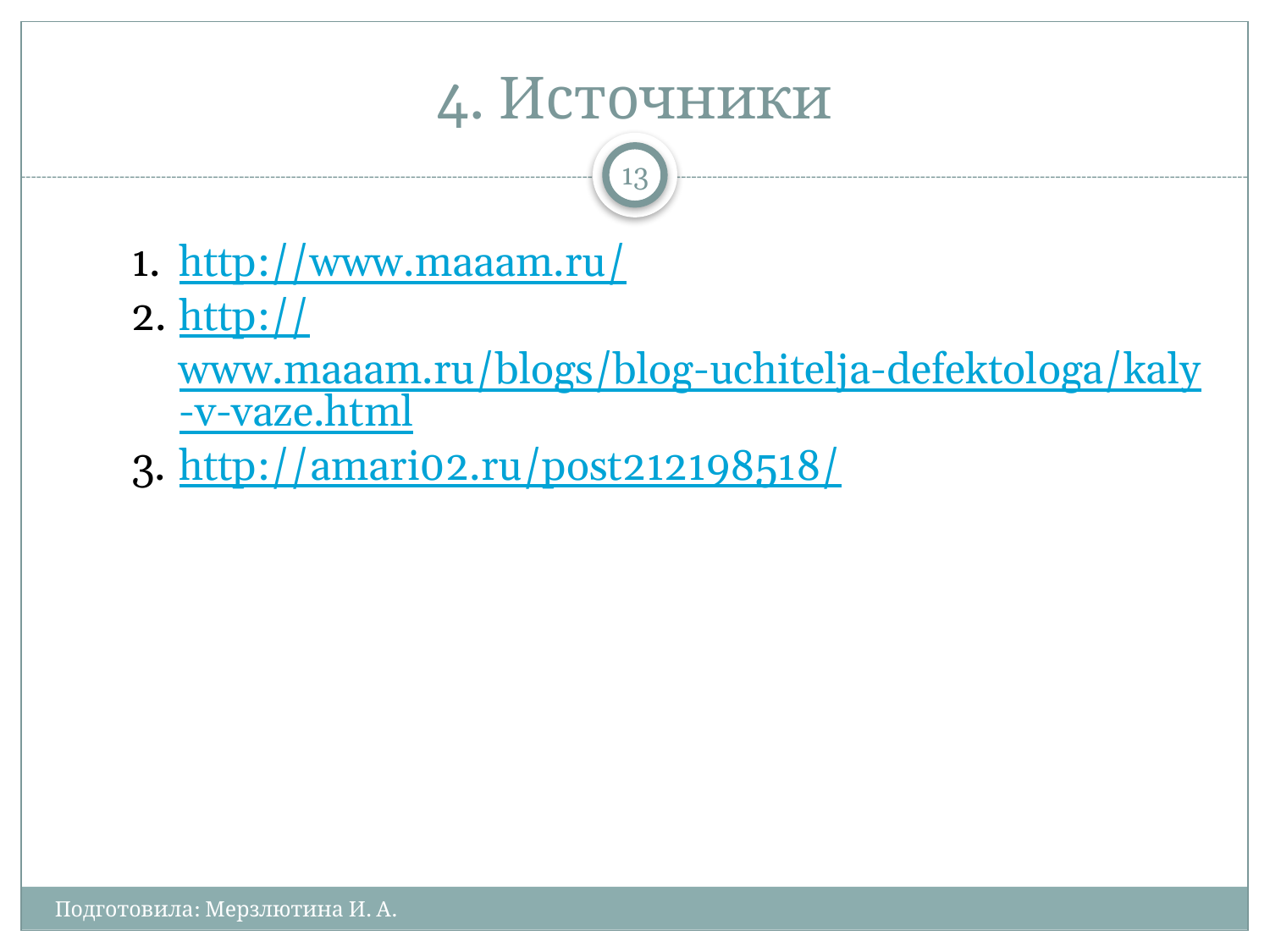

# 4. Источники
13
http://www.maaam.ru/
http://www.maaam.ru/blogs/blog-uchitelja-defektologa/kaly-v-vaze.html
http://amari02.ru/post212198518/

Подготовила: Мерзлютина И. А.